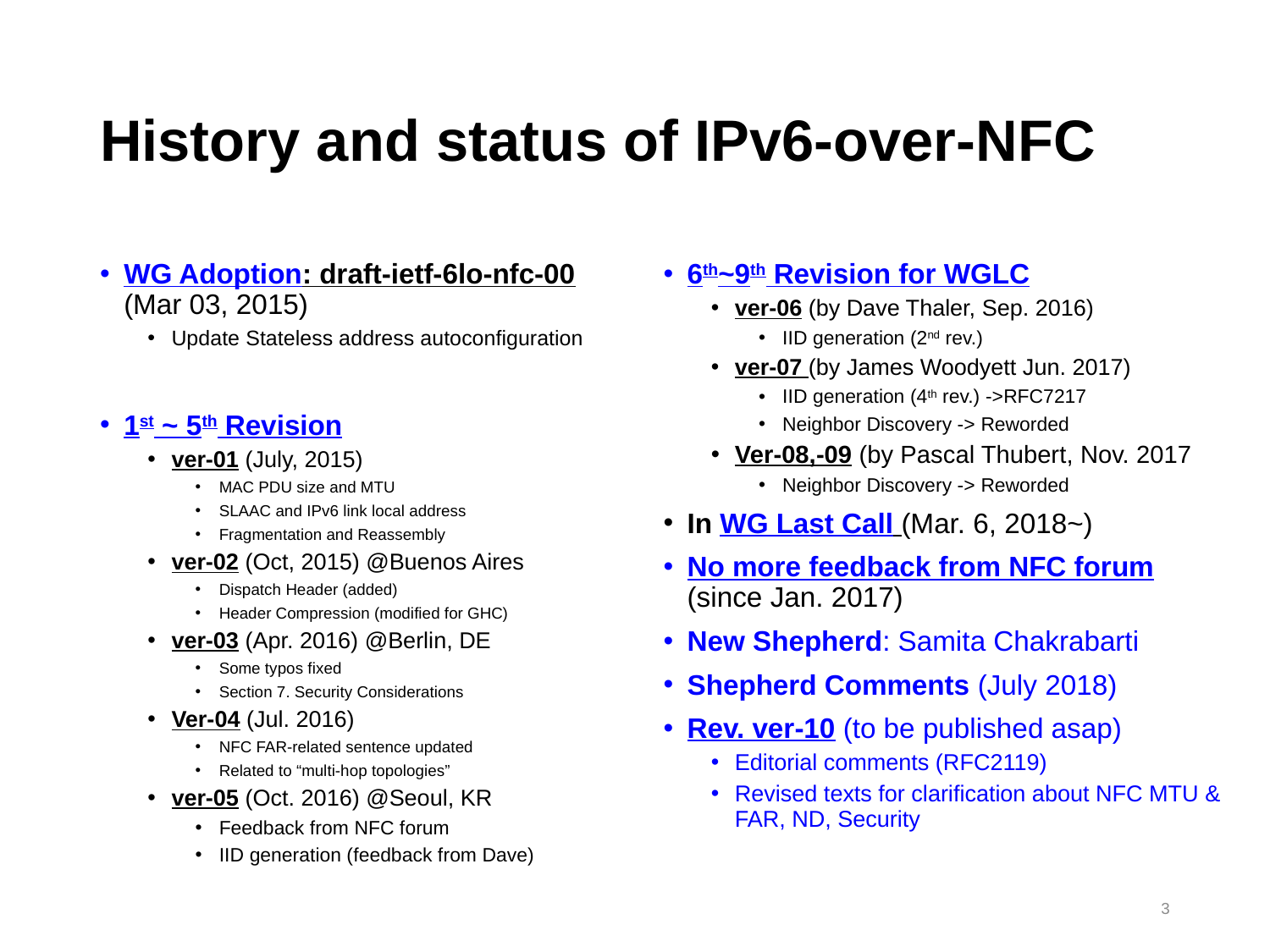

# History and status of IPv6-over-NFC
WG Adoption: draft-ietf-6lo-nfc-00 (Mar 03, 2015)
Update Stateless address autoconfiguration

1st ~ 5th Revision
ver-01 (July, 2015)
MAC PDU size and MTU
SLAAC and IPv6 link local address
Fragmentation and Reassembly
ver-02 (Oct, 2015) @Buenos Aires
Dispatch Header (added)
Header Compression (modified for GHC)
ver-03 (Apr. 2016) @Berlin, DE
Some typos fixed
Section 7. Security Considerations
Ver-04 (Jul. 2016)
NFC FAR-related sentence updated
Related to “multi-hop topologies”
ver-05 (Oct. 2016) @Seoul, KR
Feedback from NFC forum
IID generation (feedback from Dave)

6th~9th Revision for WGLC
ver-06 (by Dave Thaler, Sep. 2016)
IID generation (2nd rev.)
ver-07 (by James Woodyett Jun. 2017)
IID generation (4th rev.) ->RFC7217
Neighbor Discovery -> Reworded
Ver-08,-09 (by Pascal Thubert, Nov. 2017
Neighbor Discovery -> Reworded
In WG Last Call (Mar. 6, 2018~)
No more feedback from NFC forum (since Jan. 2017)
New Shepherd: Samita Chakrabarti
Shepherd Comments (July 2018)
Rev. ver-10 (to be published asap)
Editorial comments (RFC2119)
Revised texts for clarification about NFC MTU & FAR, ND, Security

3